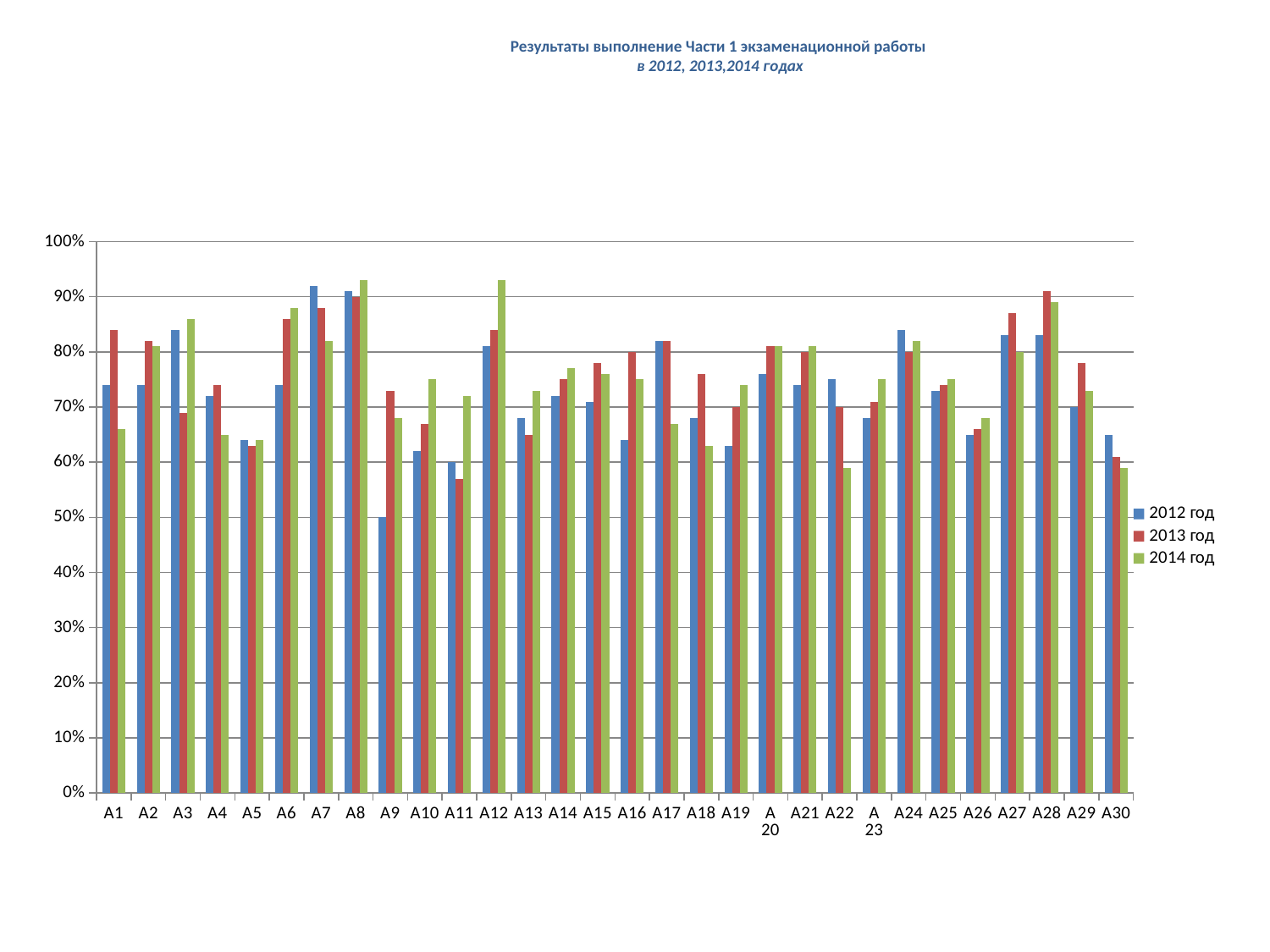

# Результаты выполнение Части 1 экзаменационной работы в 2012, 2013,2014 годах

### Chart

| Category |  |  |  |
|---|---|---|---|
| А1 | 0.7400000000000007 | 0.8400000000000006 | 0.6600000000000009 |
| А2 | 0.7400000000000007 | 0.8200000000000006 | 0.81 |
| А3 | 0.8400000000000006 | 0.6900000000000008 | 0.8600000000000007 |
| А4 | 0.7200000000000006 | 0.7400000000000007 | 0.6500000000000009 |
| А5 | 0.6400000000000008 | 0.6300000000000008 | 0.6400000000000008 |
| А6 | 0.7400000000000007 | 0.8600000000000007 | 0.8800000000000006 |
| А7 | 0.92 | 0.8800000000000006 | 0.8200000000000006 |
| А8 | 0.91 | 0.9 | 0.93 |
| А9 | 0.5 | 0.7300000000000006 | 0.6800000000000008 |
| А10 | 0.6200000000000007 | 0.6700000000000009 | 0.7500000000000008 |
| А11 | 0.6000000000000006 | 0.57 | 0.7200000000000006 |
| А12 | 0.81 | 0.8400000000000006 | 0.93 |
| А13 | 0.6800000000000008 | 0.6500000000000009 | 0.7300000000000006 |
| А14 | 0.7200000000000006 | 0.7500000000000008 | 0.7700000000000001 |
| А15 | 0.7100000000000006 | 0.78 | 0.7600000000000008 |
| А16 | 0.6400000000000008 | 0.8 | 0.7500000000000008 |
| А17 | 0.8200000000000006 | 0.8200000000000006 | 0.6700000000000009 |
| А18 | 0.6800000000000008 | 0.7600000000000008 | 0.6300000000000008 |
| А19 | 0.6300000000000008 | 0.7000000000000006 | 0.7400000000000007 |
| А 20 | 0.7600000000000008 | 0.81 | 0.81 |
| А21 | 0.7400000000000007 | 0.8 | 0.81 |
| А22 | 0.7500000000000008 | 0.7000000000000006 | 0.5900000000000005 |
| А 23 | 0.6800000000000008 | 0.7100000000000006 | 0.7500000000000008 |
| А24 | 0.8400000000000006 | 0.8 | 0.8200000000000006 |
| А25 | 0.7300000000000006 | 0.7400000000000007 | 0.7500000000000008 |
| А26 | 0.6500000000000009 | 0.6600000000000009 | 0.6800000000000008 |
| А27 | 0.8300000000000006 | 0.8700000000000007 | 0.8 |
| А28 | 0.8300000000000006 | 0.91 | 0.8900000000000008 |
| А29 | 0.7000000000000006 | 0.78 | 0.7300000000000006 |
| А30 | 0.6500000000000009 | 0.6100000000000007 | 0.5900000000000005 |